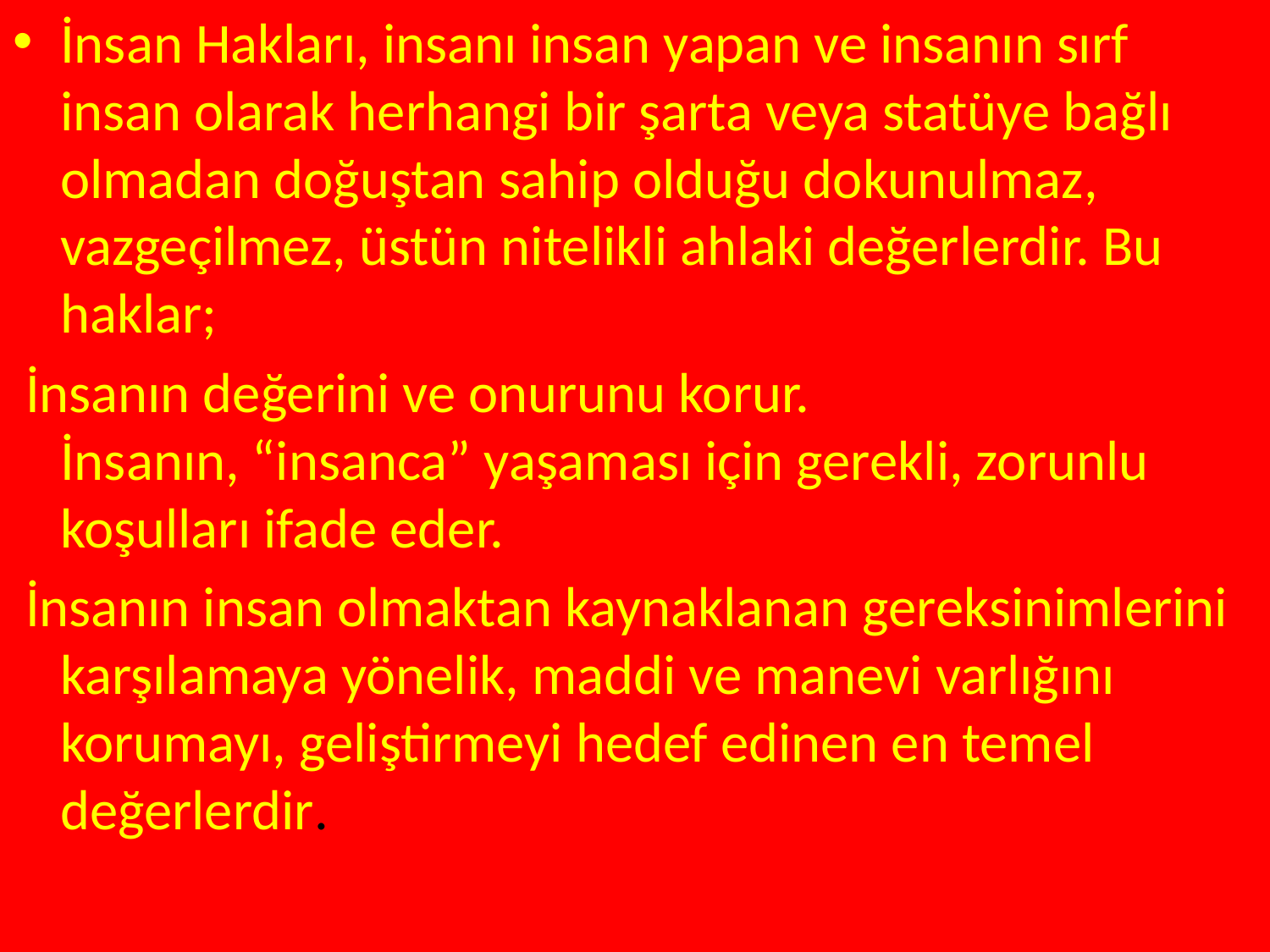

İnsan Hakları, insanı insan yapan ve insanın sırf insan olarak herhangi bir şarta veya statüye bağlı olmadan doğuştan sahip olduğu dokunulmaz, vazgeçilmez, üstün nitelikli ahlaki değerlerdir. Bu haklar;
 İnsanın değerini ve onurunu korur.                             İnsanın, “insanca” yaşaması için gerekli, zorunlu koşulları ifade eder.
 İnsanın insan olmaktan kaynaklanan gereksinimlerini karşılamaya yönelik, maddi ve manevi varlığını korumayı, geliştirmeyi hedef edinen en temel değerlerdir.